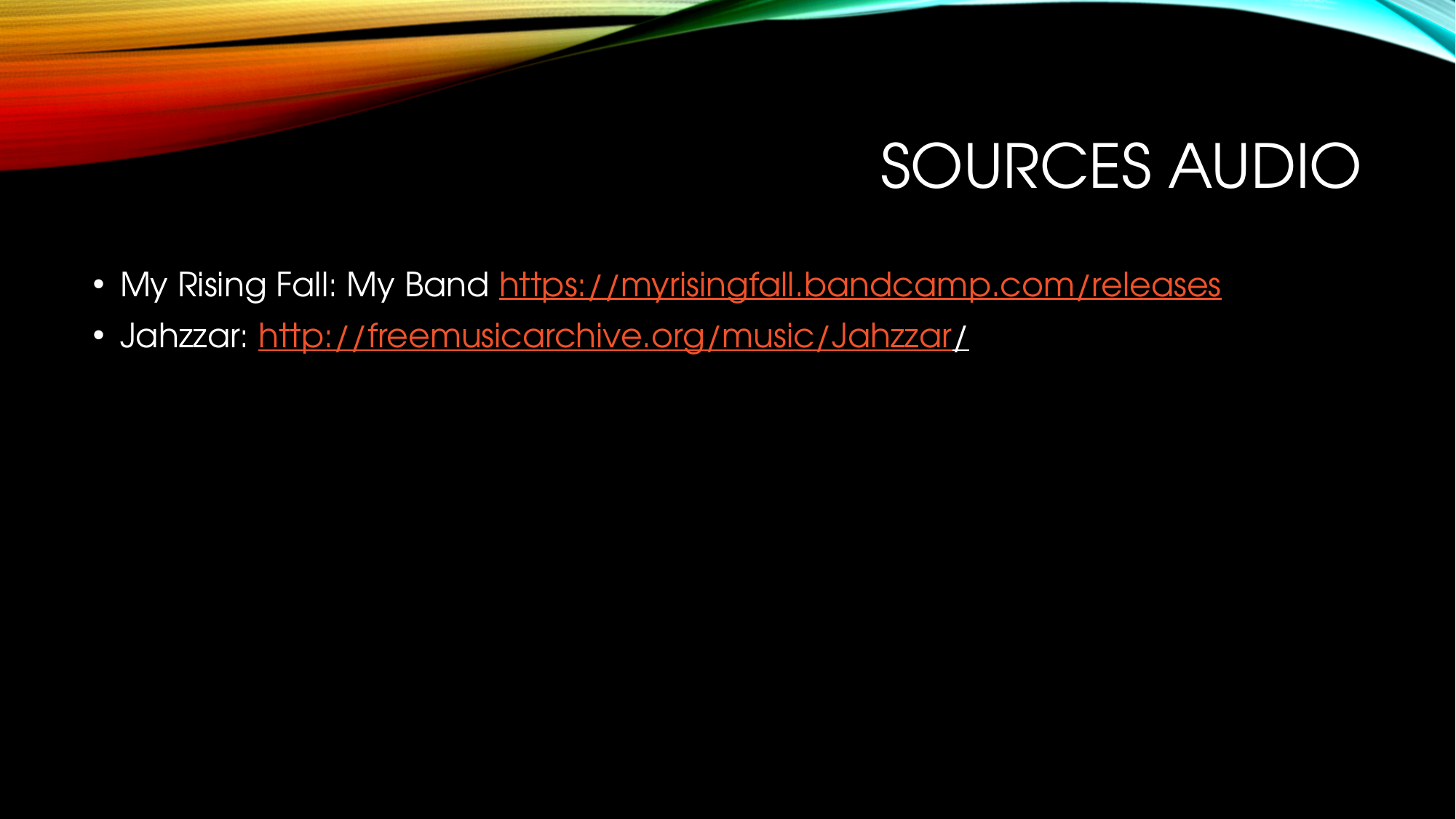

# Sources Audio
My Rising Fall: My Band https://myrisingfall.bandcamp.com/releases
Jahzzar: http://freemusicarchive.org/music/Jahzzar/